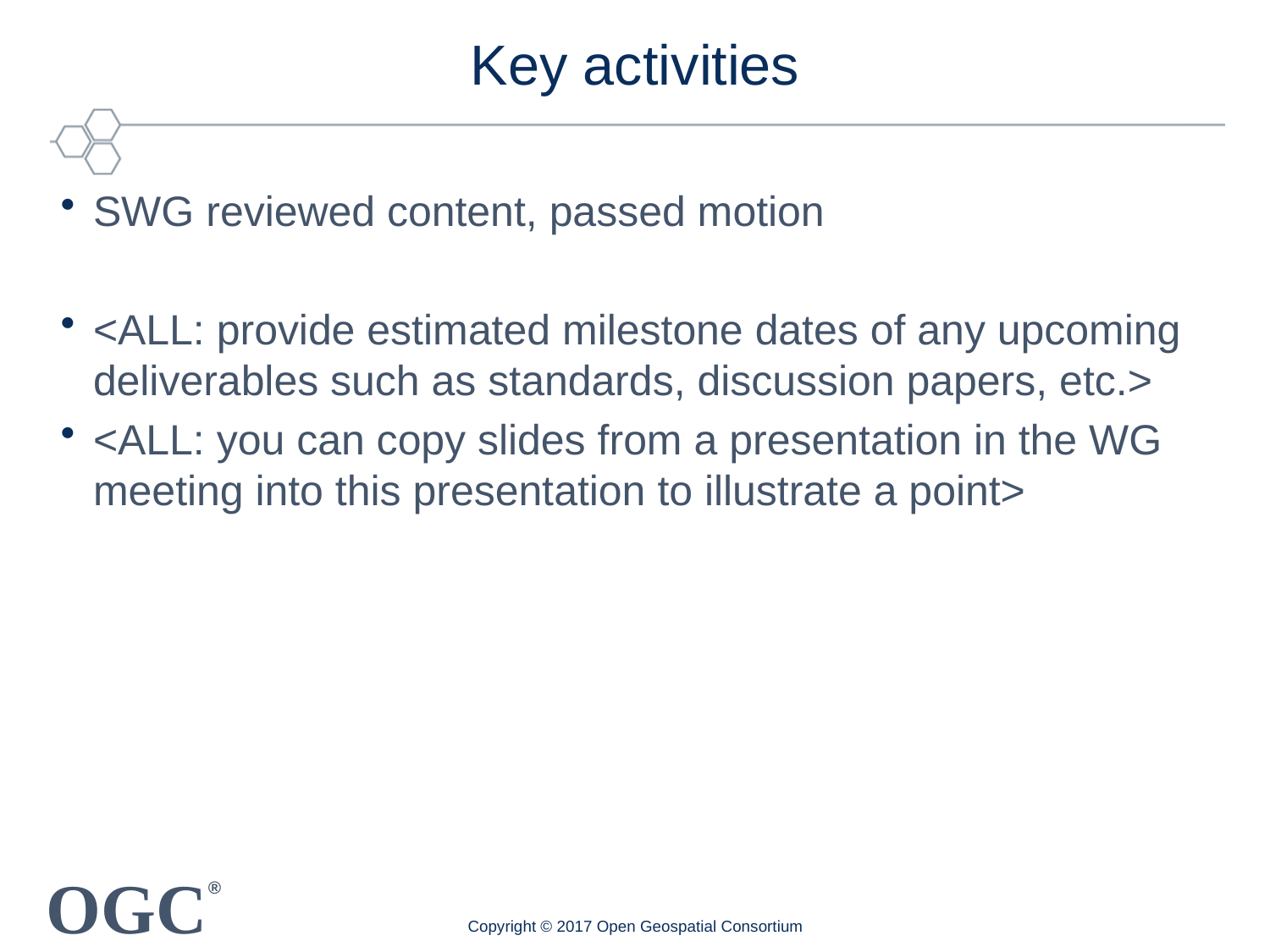

# Key activities
SWG reviewed content, passed motion

<ALL: provide estimated milestone dates of any upcoming deliverables such as standards, discussion papers, etc.>
<ALL: you can copy slides from a presentation in the WG meeting into this presentation to illustrate a point>
Copyright © 2017 Open Geospatial Consortium